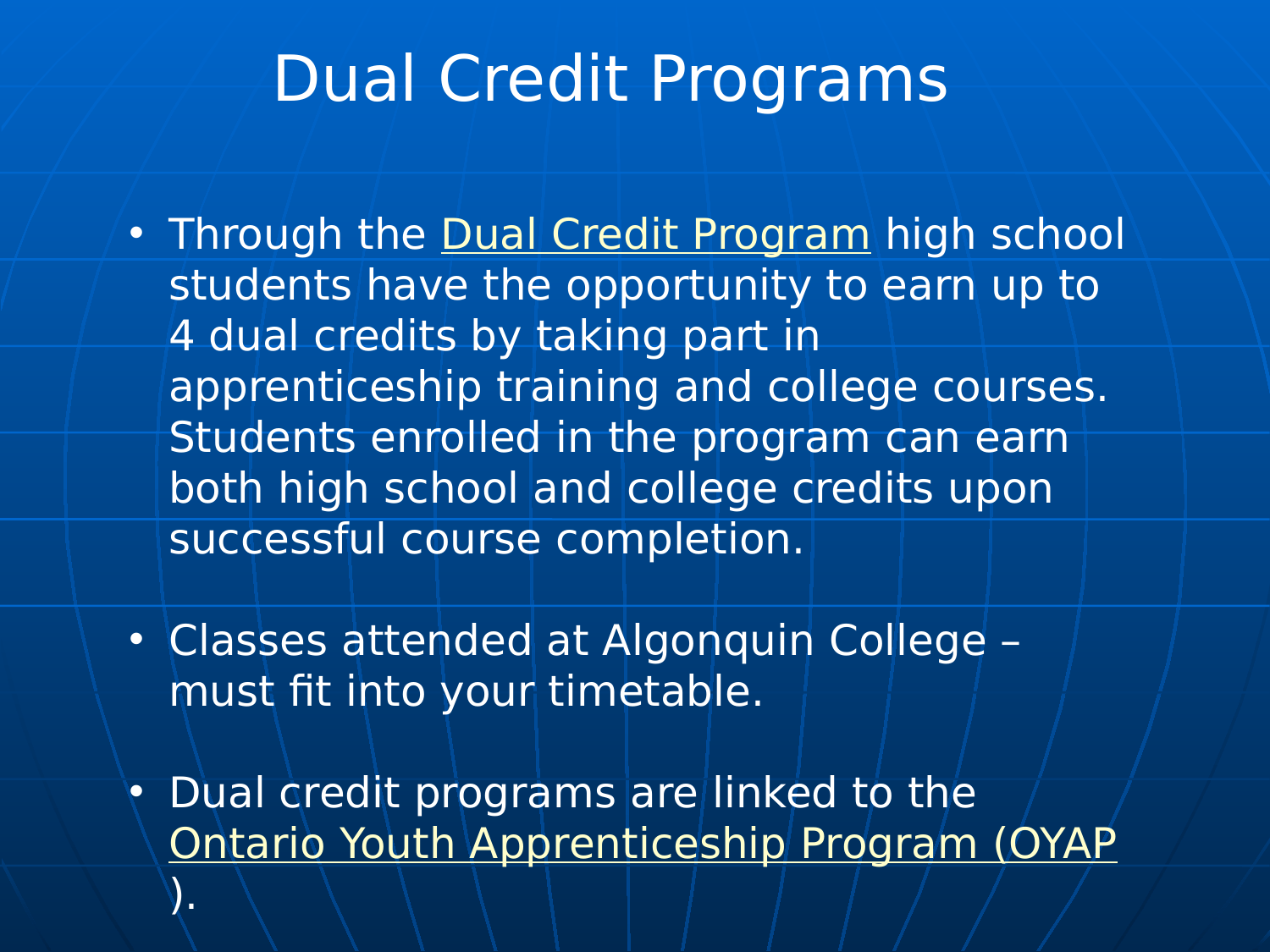

Dual Credit Programs
Through the Dual Credit Program high school students have the opportunity to earn up to 4 dual credits by taking part in apprenticeship training and college courses. Students enrolled in the program can earn both high school and college credits upon successful course completion.

Classes attended at Algonquin College – must fit into your timetable.

Dual credit programs are linked to the Ontario Youth Apprenticeship Program (OYAP).

Discuss with your guidance counsellor if you feel this program is of interest to you.